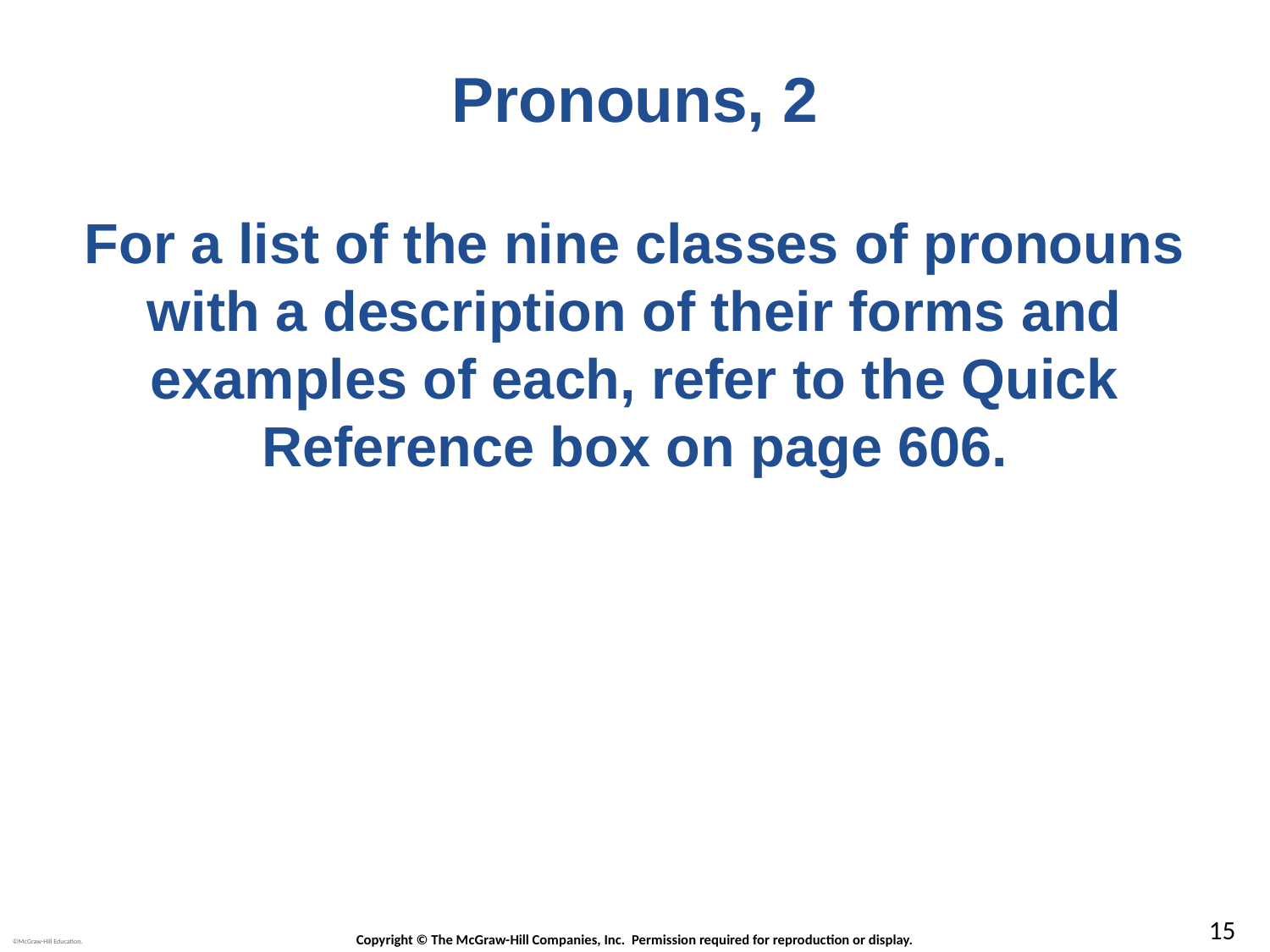

# Pronouns, 2
For a list of the nine classes of pronouns with a description of their forms and examples of each, refer to the Quick Reference box on page 606.